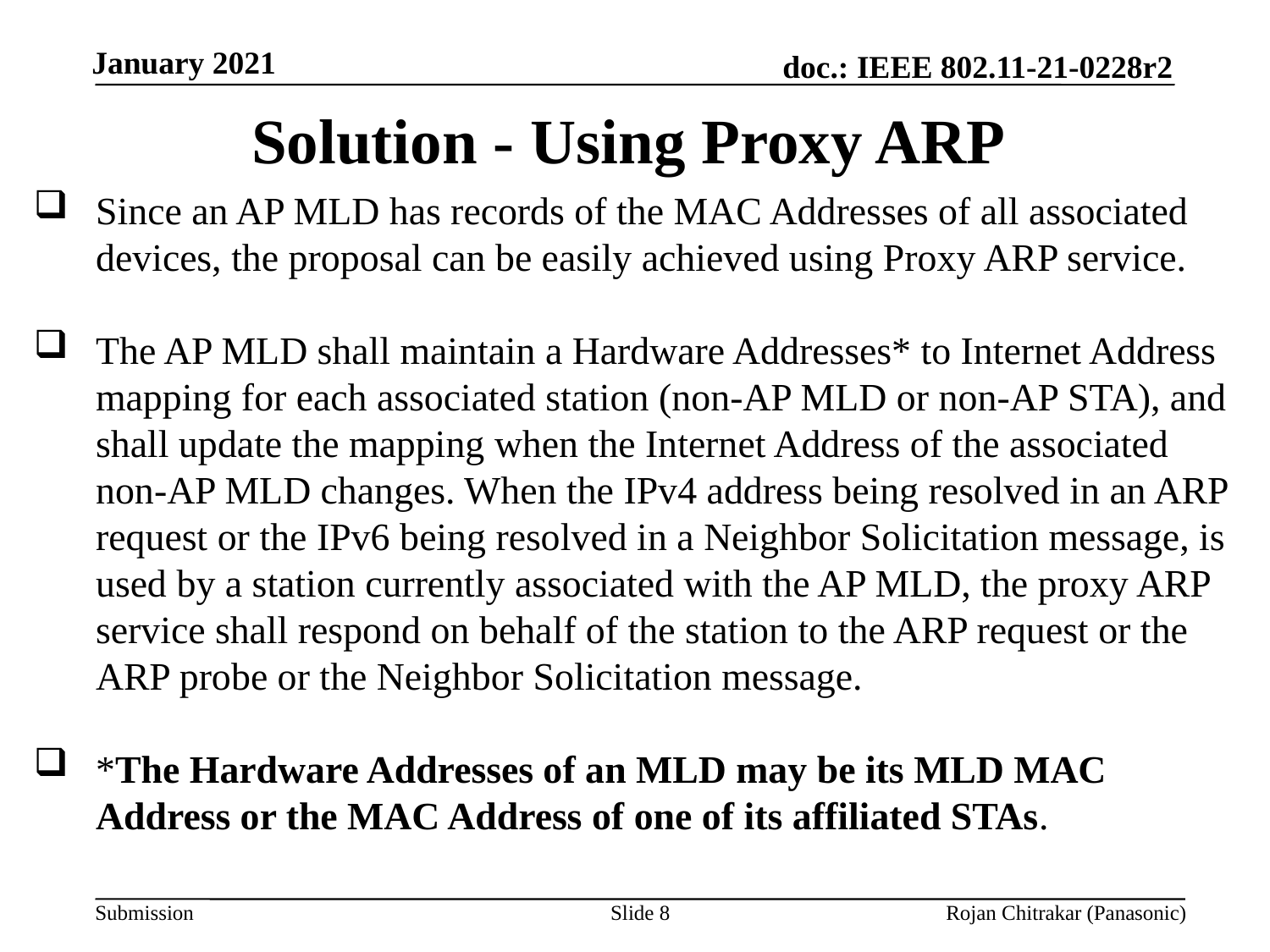

Solution - Using Proxy ARP
Since an AP MLD has records of the MAC Addresses of all associated devices, the proposal can be easily achieved using Proxy ARP service.

The AP MLD shall maintain a Hardware Addresses* to Internet Address mapping for each associated station (non-AP MLD or non-AP STA), and shall update the mapping when the Internet Address of the associated non-AP MLD changes. When the IPv4 address being resolved in an ARP request or the IPv6 being resolved in a Neighbor Solicitation message, is used by a station currently associated with the AP MLD, the proxy ARP service shall respond on behalf of the station to the ARP request or the ARP probe or the Neighbor Solicitation message.

*The Hardware Addresses of an MLD may be its MLD MAC Address or the MAC Address of one of its affiliated STAs.
Slide 8
Rojan Chitrakar (Panasonic)